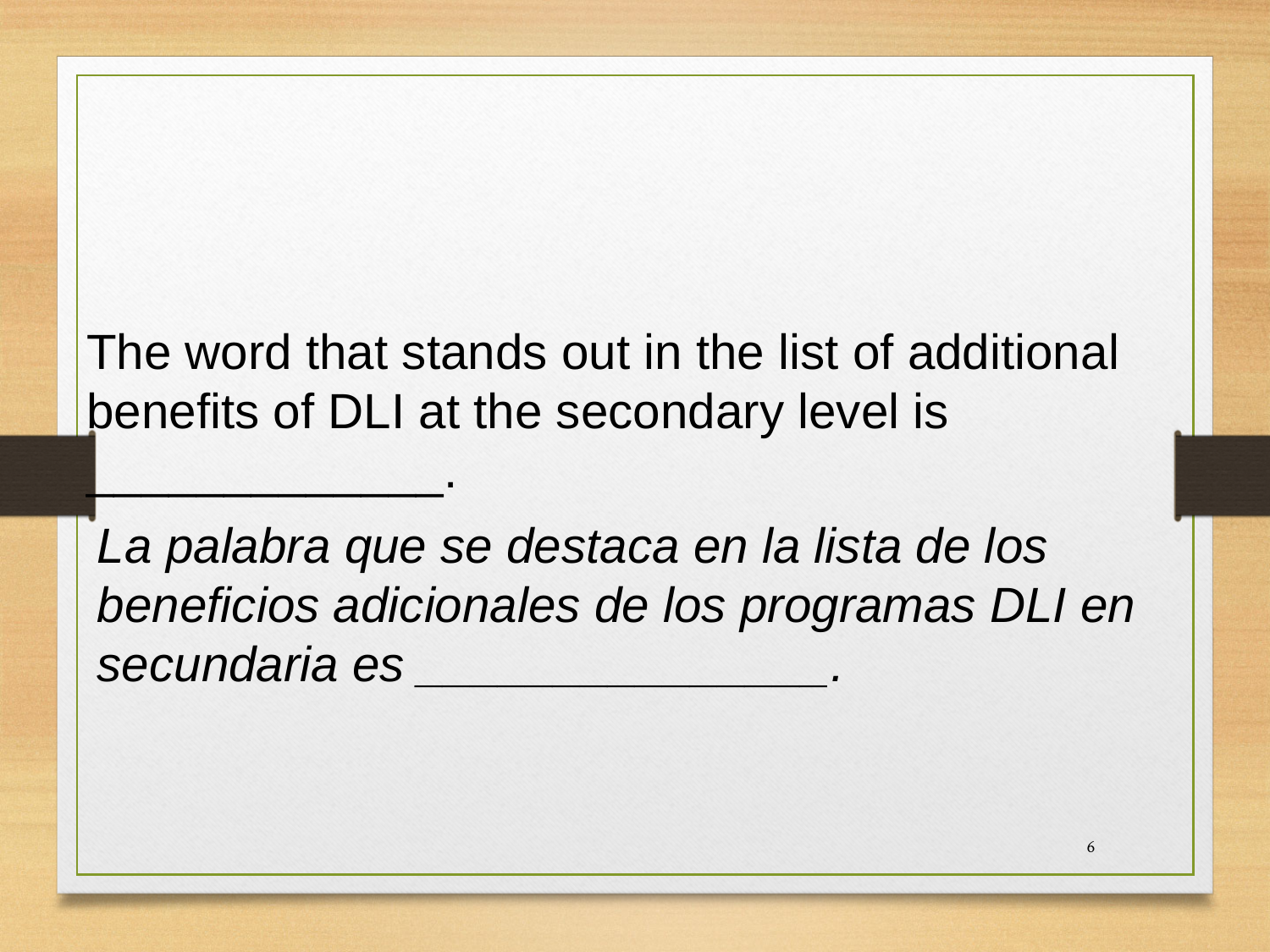

The word that stands out in the list of additional benefits of DLI at the secondary level is _____________.
La palabra que se destaca en la lista de los beneficios adicionales de los programas DLI en secundaria es _______________.
6